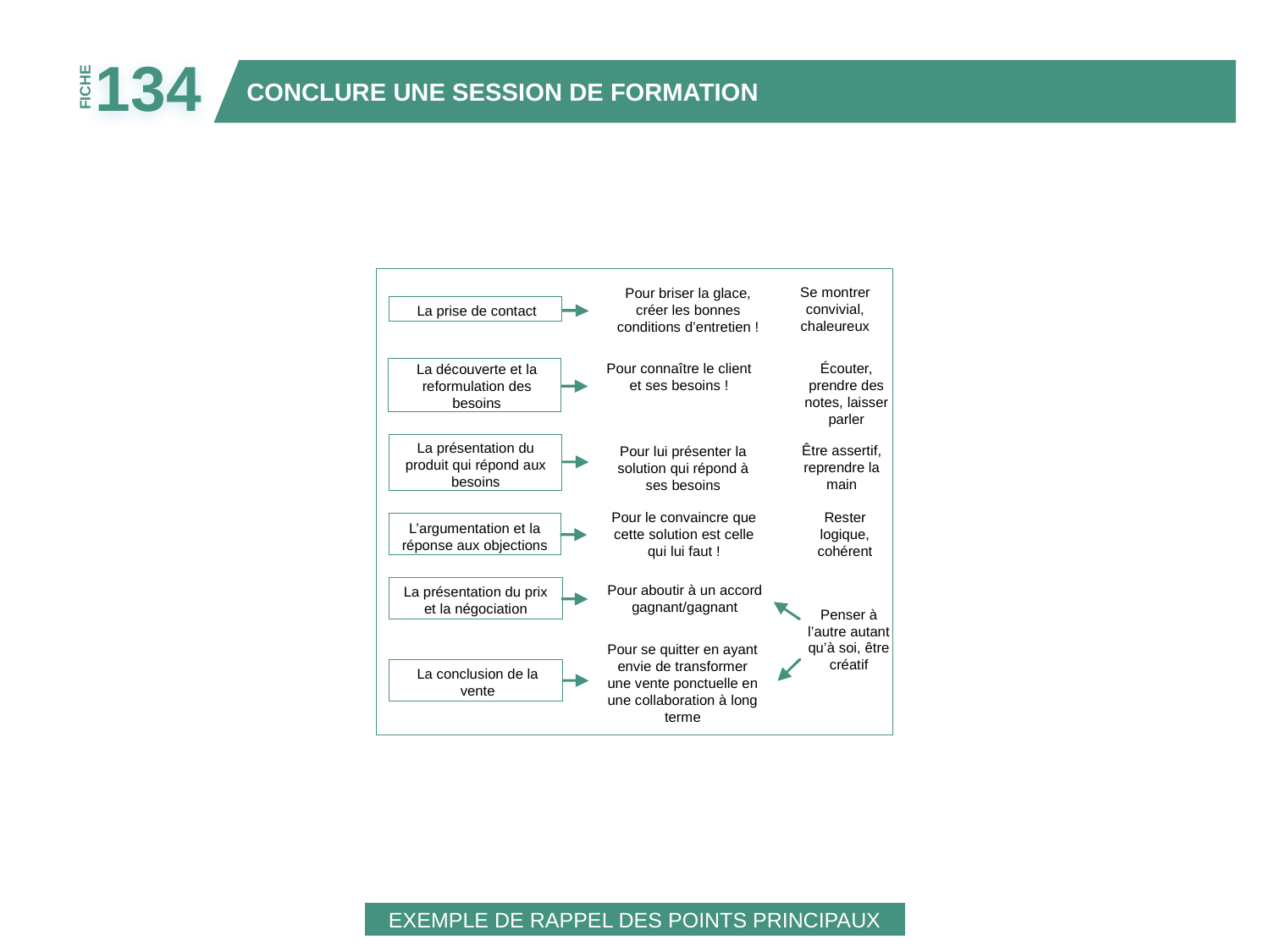

134

CONCLURE UNE SESSION DE FORMATION
FICHE

Se montrer
convivial,
chaleureux
Pour briser la glace,
créer les bonnes
conditions d’entretien !

La prise de contact

Pour connaître le client
et ses besoins !
Écouter,
prendre des
notes, laisser
parler
La découverte et la
reformulation des
besoins

La présentation du
produit qui répond aux
besoins
Être assertif,
reprendre la
main
Pour lui présenter la
solution qui répond à
ses besoins

Rester
logique,
cohérent
Pour le convaincre que
cette solution est celle
qui lui faut !

L’argumentation et la
réponse aux objections

Pour aboutir à un accord
gagnant/gagnant
La présentation du prix
et la négociation

Penser à
l’autre autant
qu’à soi, être
créatif
Pour se quitter en ayant
envie de transformer
une vente ponctuelle en
une collaboration à long
terme

La conclusion de la
vente

EXEMPLE DE RAPPEL DES POINTS PRINCIPAUX